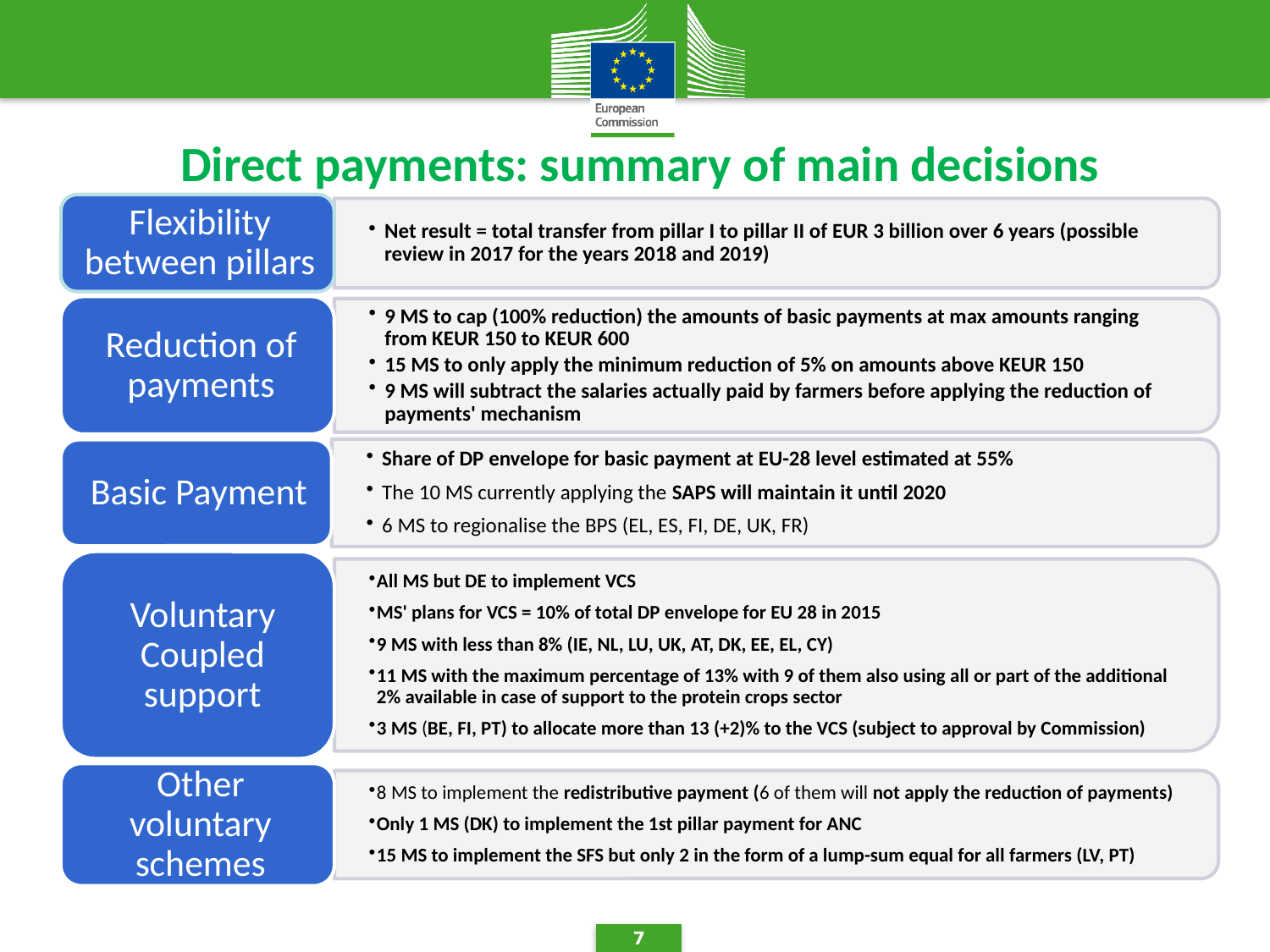

Direct payments: summary of main decisions
Net result = total transfer from pillar I to pillar II of EUR 3 billion over 6 years (possible review in 2017 for the years 2018 and 2019)
Flexibility between pillars
9 MS to cap (100% reduction) the amounts of basic payments at max amounts ranging from KEUR 150 to KEUR 600
15 MS to only apply the minimum reduction of 5% on amounts above KEUR 150
9 MS will subtract the salaries actually paid by farmers before applying the reduction of payments' mechanism
Reduction of payments
Share of DP envelope for basic payment at EU-28 level estimated at 55%
The 10 MS currently applying the SAPS will maintain it until 2020
6 MS to regionalise the BPS (EL, ES, FI, DE, UK, FR)
Basic Payment
All MS but DE to implement VCS
MS' plans for VCS = 10% of total DP envelope for EU 28 in 2015
9 MS with less than 8% (IE, NL, LU, UK, AT, DK, EE, EL, CY)
11 MS with the maximum percentage of 13% with 9 of them also using all or part of the additional 2% available in case of support to the protein crops sector
3 MS (BE, FI, PT) to allocate more than 13 (+2)% to the VCS (subject to approval by Commission)
Voluntary Coupled support
8 MS to implement the redistributive payment (6 of them will not apply the reduction of payments)
Only 1 MS (DK) to implement the 1st pillar payment for ANC
15 MS to implement the SFS but only 2 in the form of a lump-sum equal for all farmers (LV, PT)
Other voluntary schemes
7